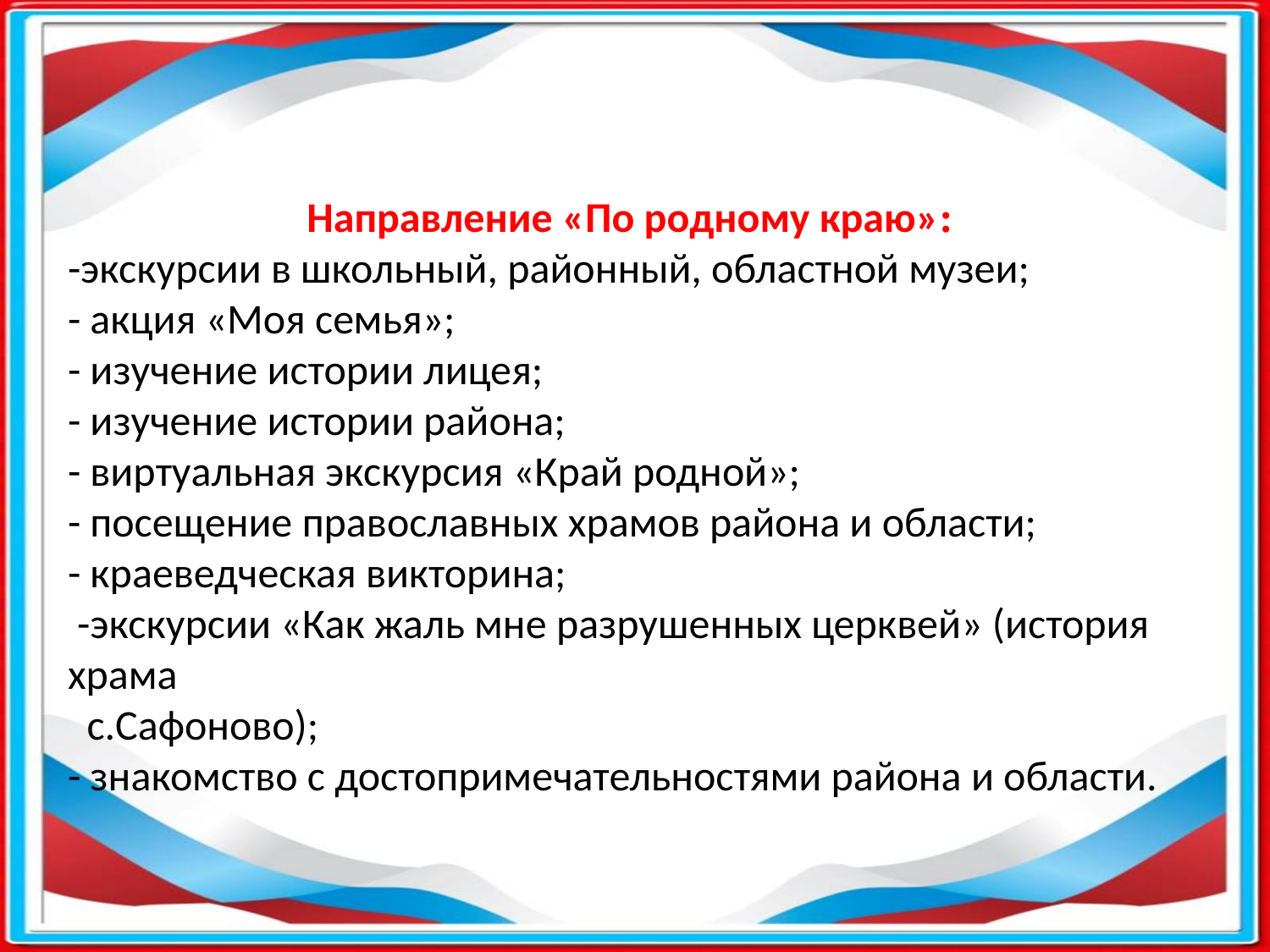

Направление «По родному краю»:
-экскурсии в школьный, районный, областной музеи;
- акция «Моя семья»;
- изучение истории лицея;
- изучение истории района;
- виртуальная экскурсия «Край родной»;
- посещение православных храмов района и области;
- краеведческая викторина;
 -экскурсии «Как жаль мне разрушенных церквей» (история храма
  с.Сафоново);
- знакомство с достопримечательностями района и области.